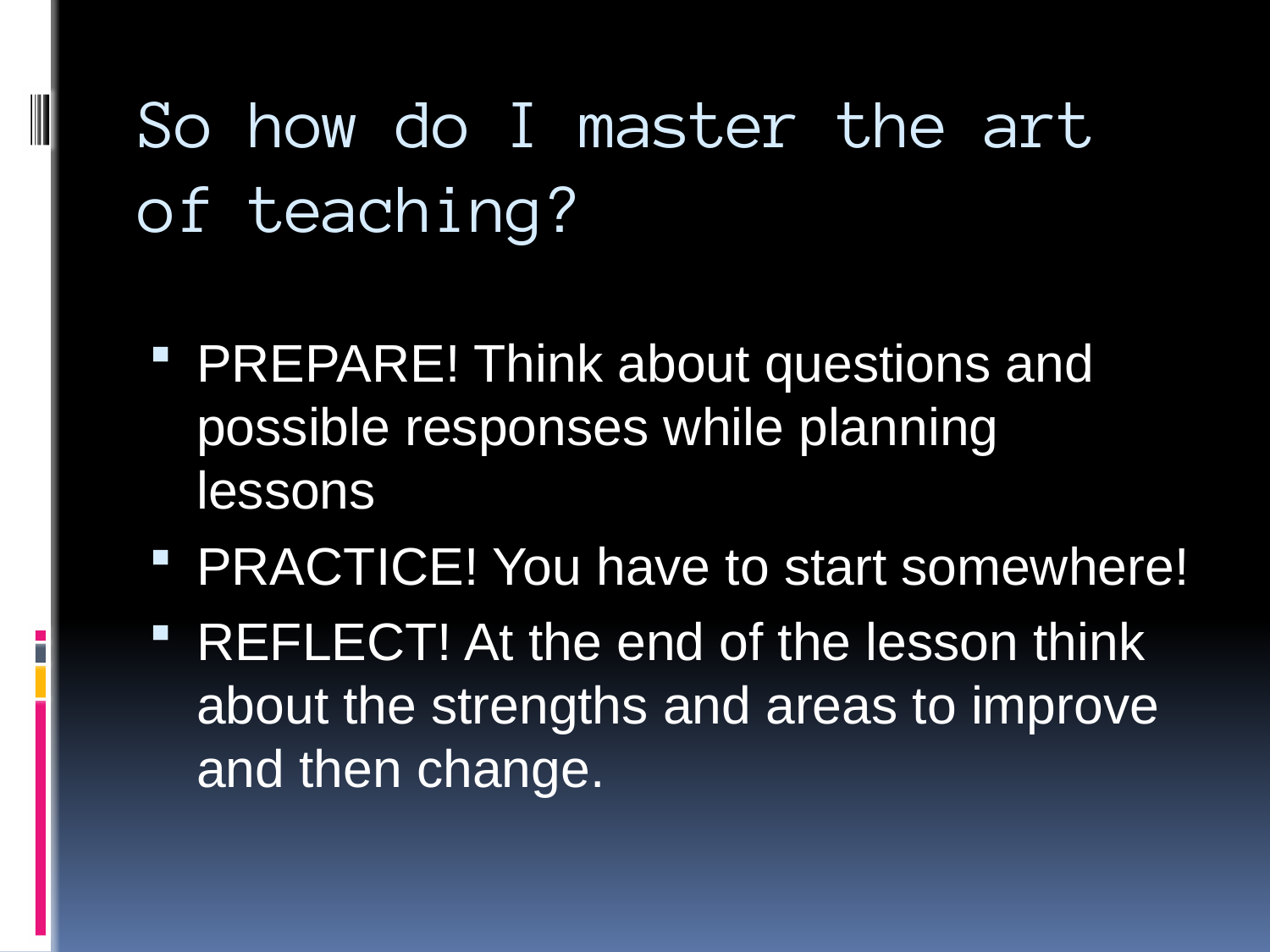

# So how do I master the art of teaching?

PREPARE! Think about questions and possible responses while planning lessons
PRACTICE! You have to start somewhere!
REFLECT! At the end of the lesson think about the strengths and areas to improve and then change.